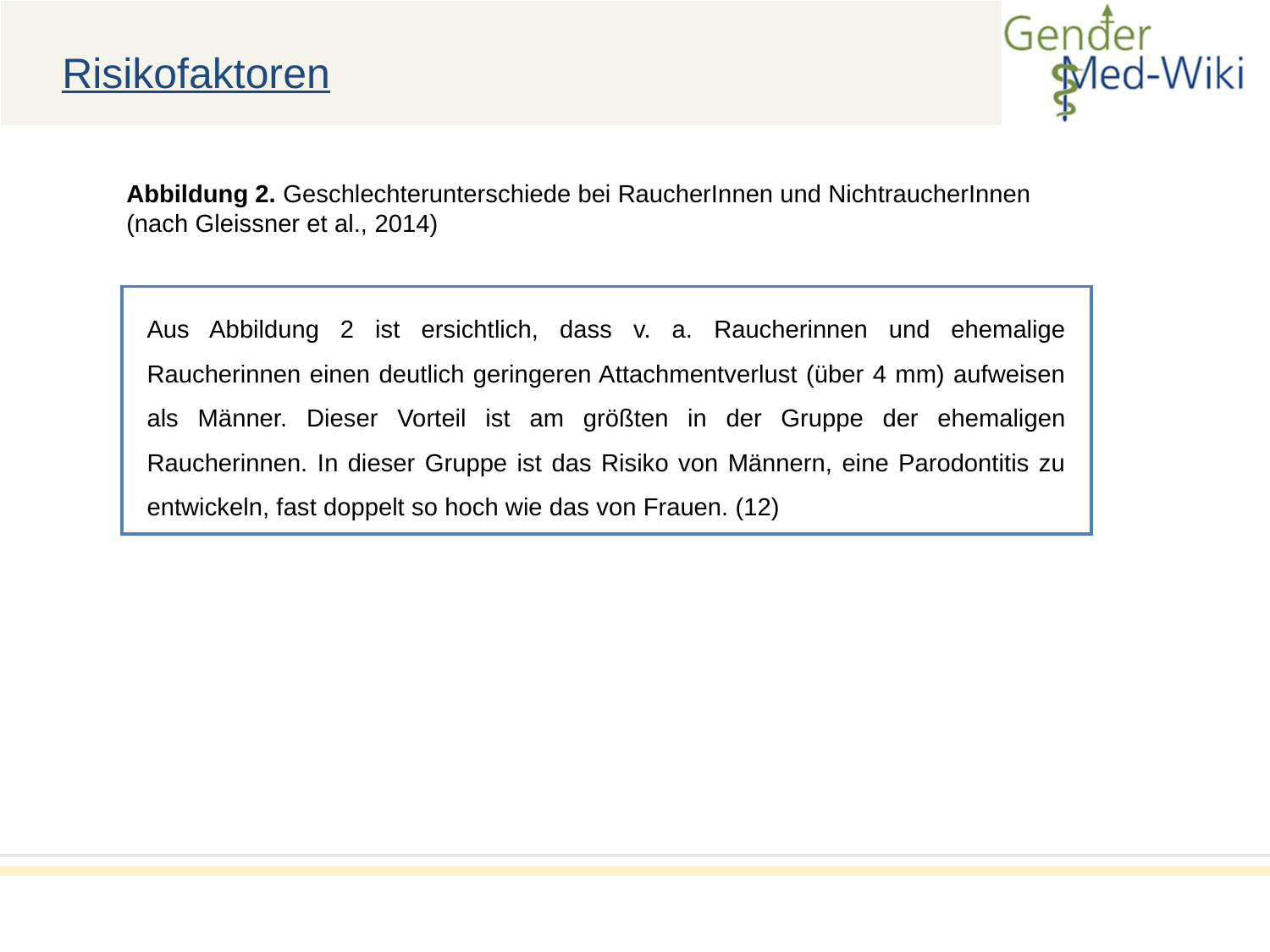

Risikofaktoren
Abbildung 2. Geschlechterunterschiede bei RaucherInnen und NichtraucherInnen (nach Gleissner et al., 2014)
Aus Abbildung 2 ist ersichtlich, dass v. a. Raucherinnen und ehemalige Raucherinnen einen deutlich geringeren Attachmentverlust (über 4 mm) aufweisen als Männer. Dieser Vorteil ist am größten in der Gruppe der ehemaligen Raucherinnen. In dieser Gruppe ist das Risiko von Männern, eine Parodontitis zu entwickeln, fast doppelt so hoch wie das von Frauen. (12)